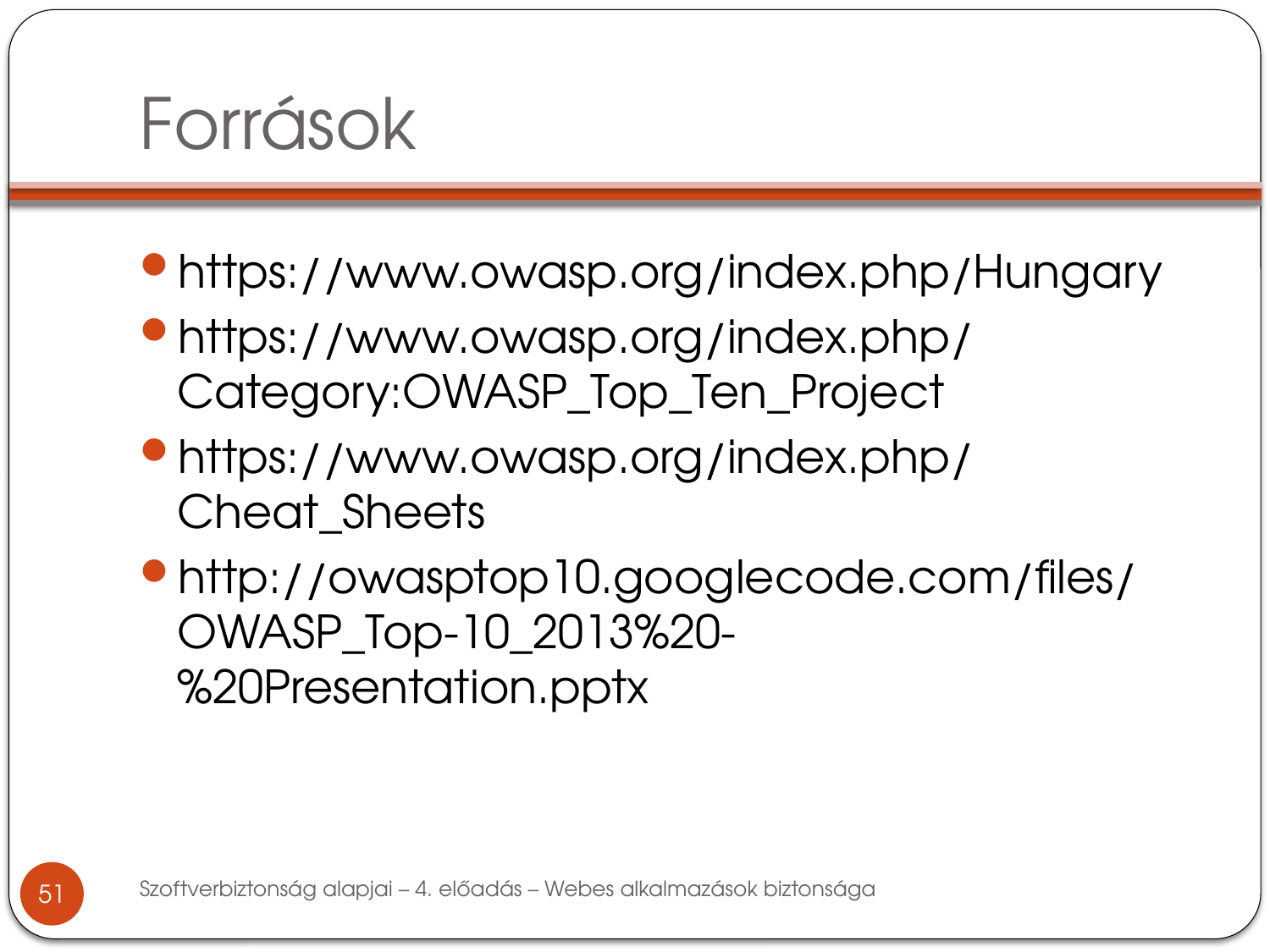

# Források
https://www.owasp.org/index.php/Hungary
https://www.owasp.org/index.php/Category:OWASP_Top_Ten_Project
https://www.owasp.org/index.php/Cheat_Sheets
http://owasptop10.googlecode.com/files/OWASP_Top-10_2013%20-%20Presentation.pptx
Szoftverbiztonság alapjai – 4. előadás – Webes alkalmazások biztonsága
51